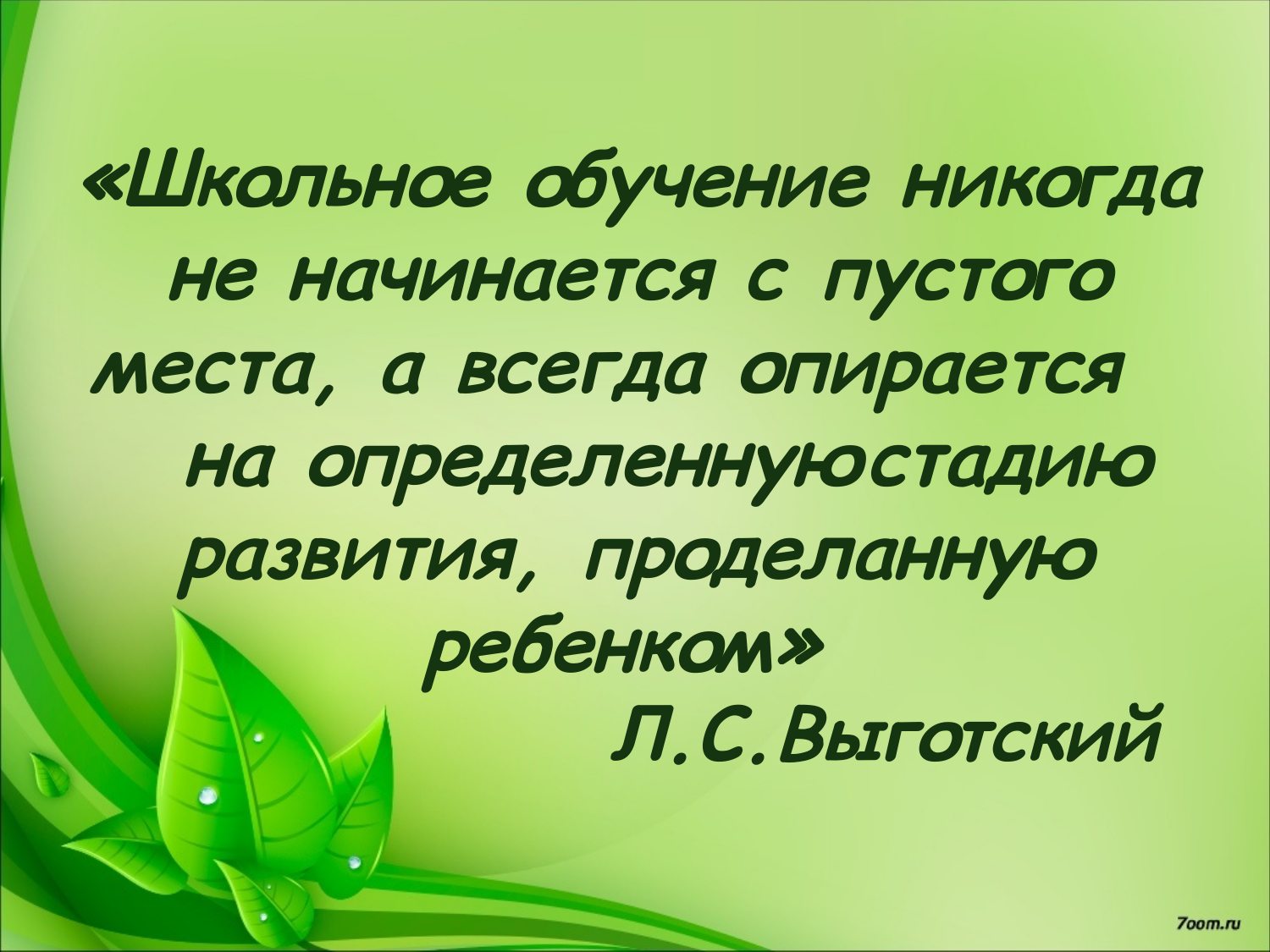

«Школьное обучение никогда
не начинается с пустого  места, а всегда опирается
на определенную стадию развития, проделанную ребенком»
               Л.С.Выготский